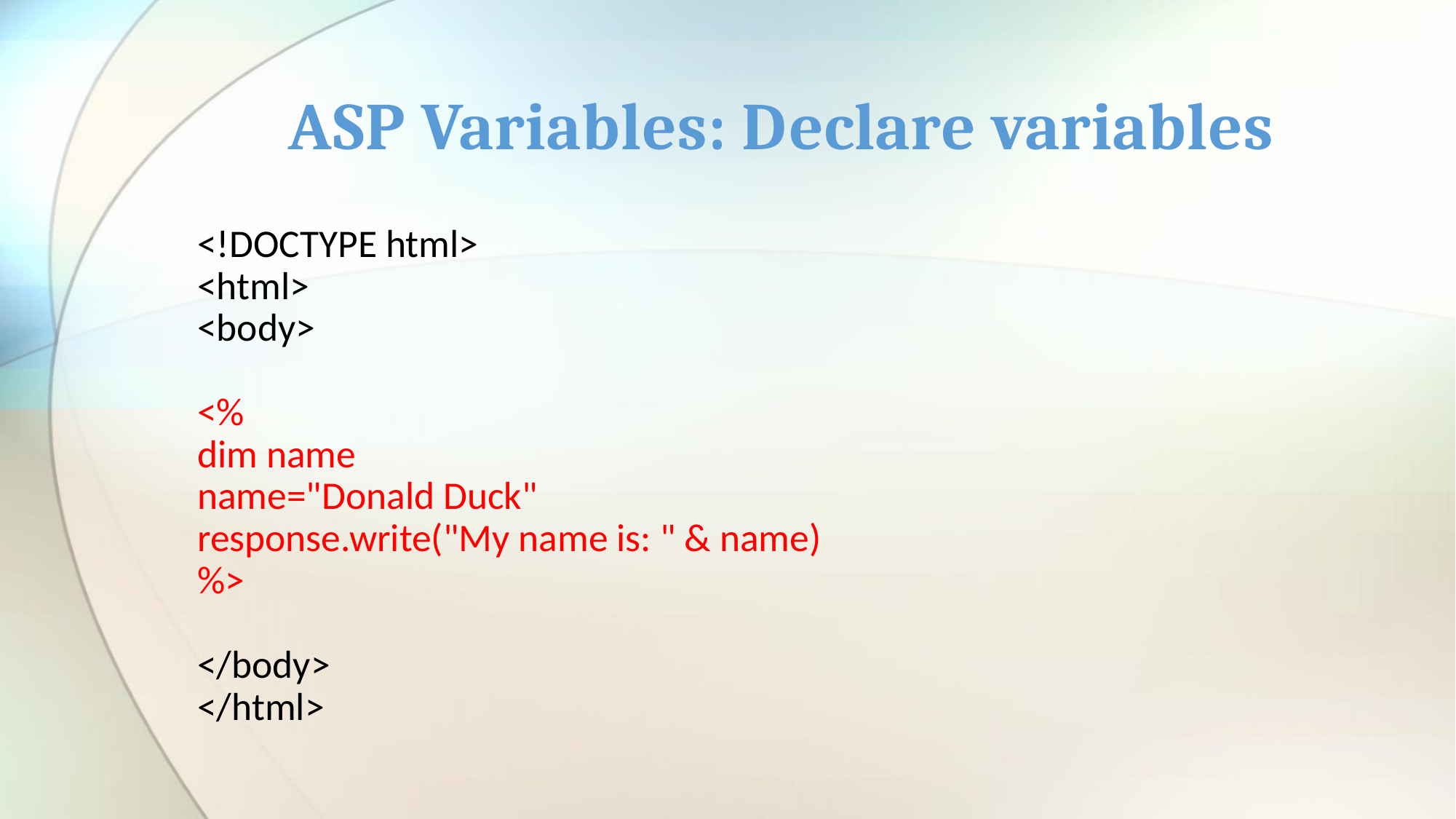

# ASP Variables: Declare variables
<!DOCTYPE html>
<html>
<body>
<%
dim name
name="Donald Duck"
response.write("My name is: " & name)
%>
</body>
</html>